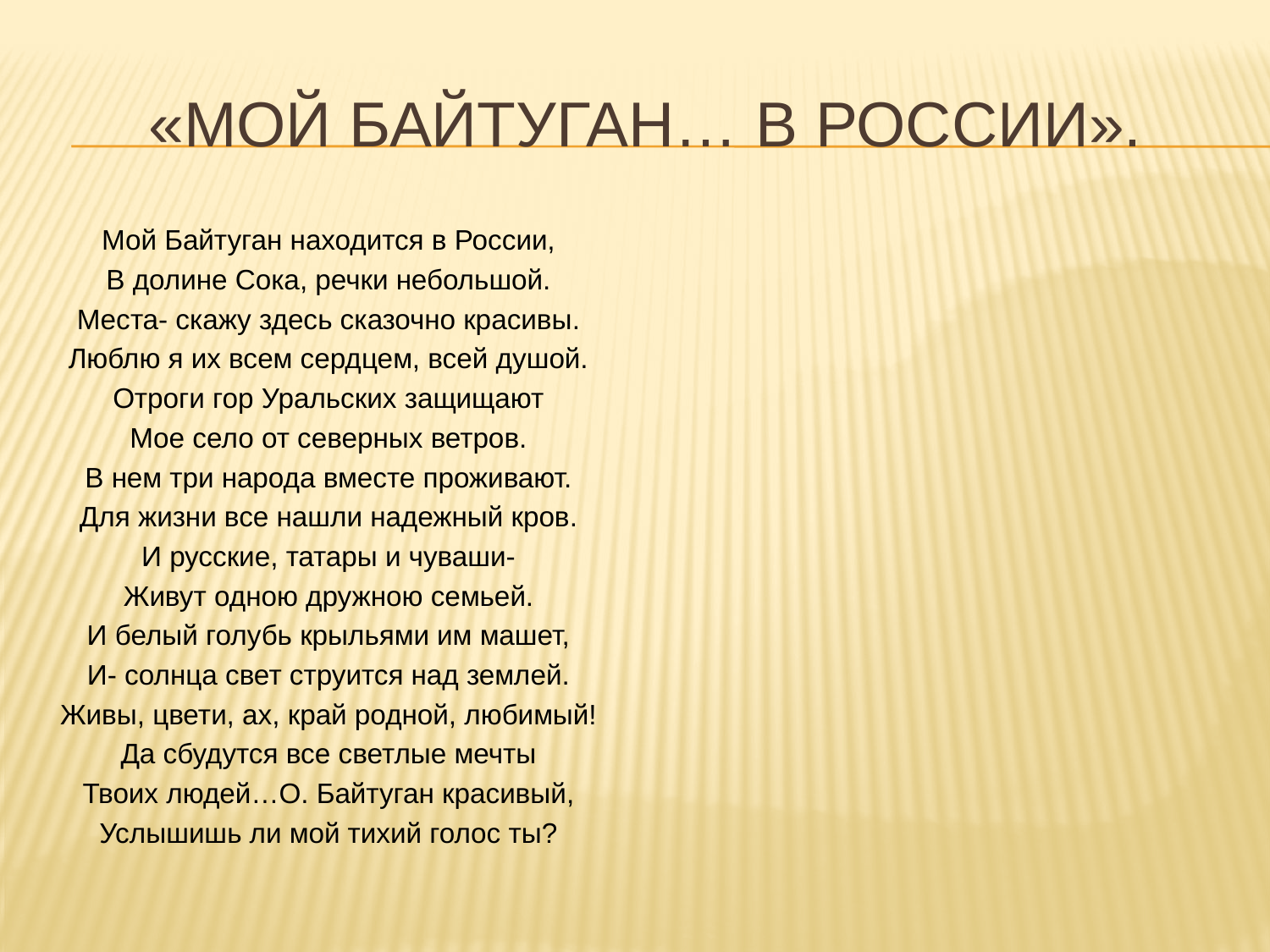

# «Мой Байтуган… в России».
Мой Байтуган находится в России,
В долине Сока, речки небольшой.
Места- скажу здесь сказочно красивы.
Люблю я их всем сердцем, всей душой.
Отроги гор Уральских защищают
Мое село от северных ветров.
В нем три народа вместе проживают.
Для жизни все нашли надежный кров.
И русские, татары и чуваши-
Живут одною дружною семьей.
И белый голубь крыльями им машет,
И- солнца свет струится над землей.
Живы, цвети, ах, край родной, любимый!
Да сбудутся все светлые мечты
Твоих людей…О. Байтуган красивый,
Услышишь ли мой тихий голос ты?